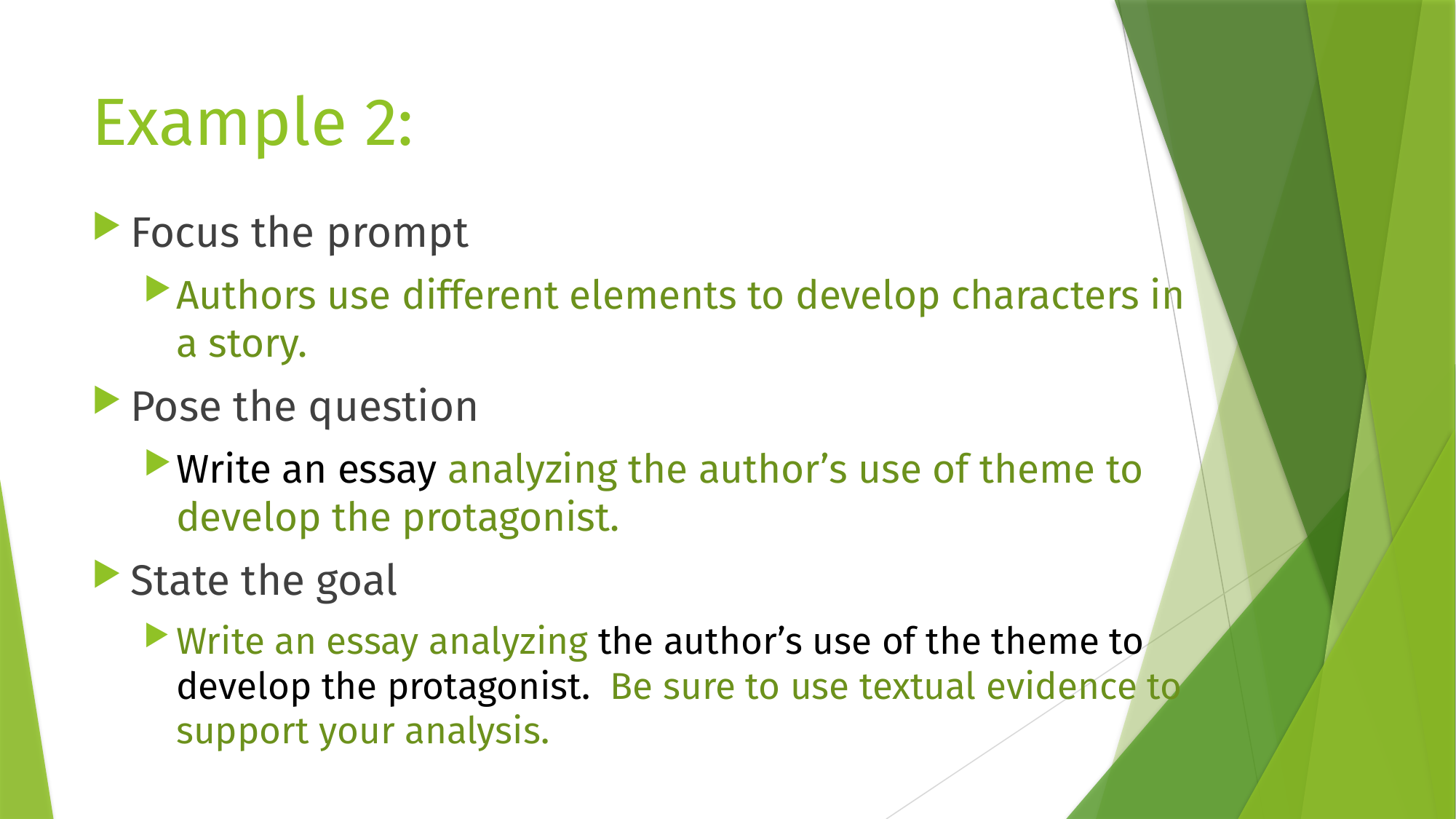

# Example 2:
Focus the prompt
Authors use different elements to develop characters in a story.
Pose the question
Write an essay analyzing the author’s use of theme to develop the protagonist.
State the goal
Write an essay analyzing the author’s use of the theme to develop the protagonist.  Be sure to use textual evidence to support your analysis.